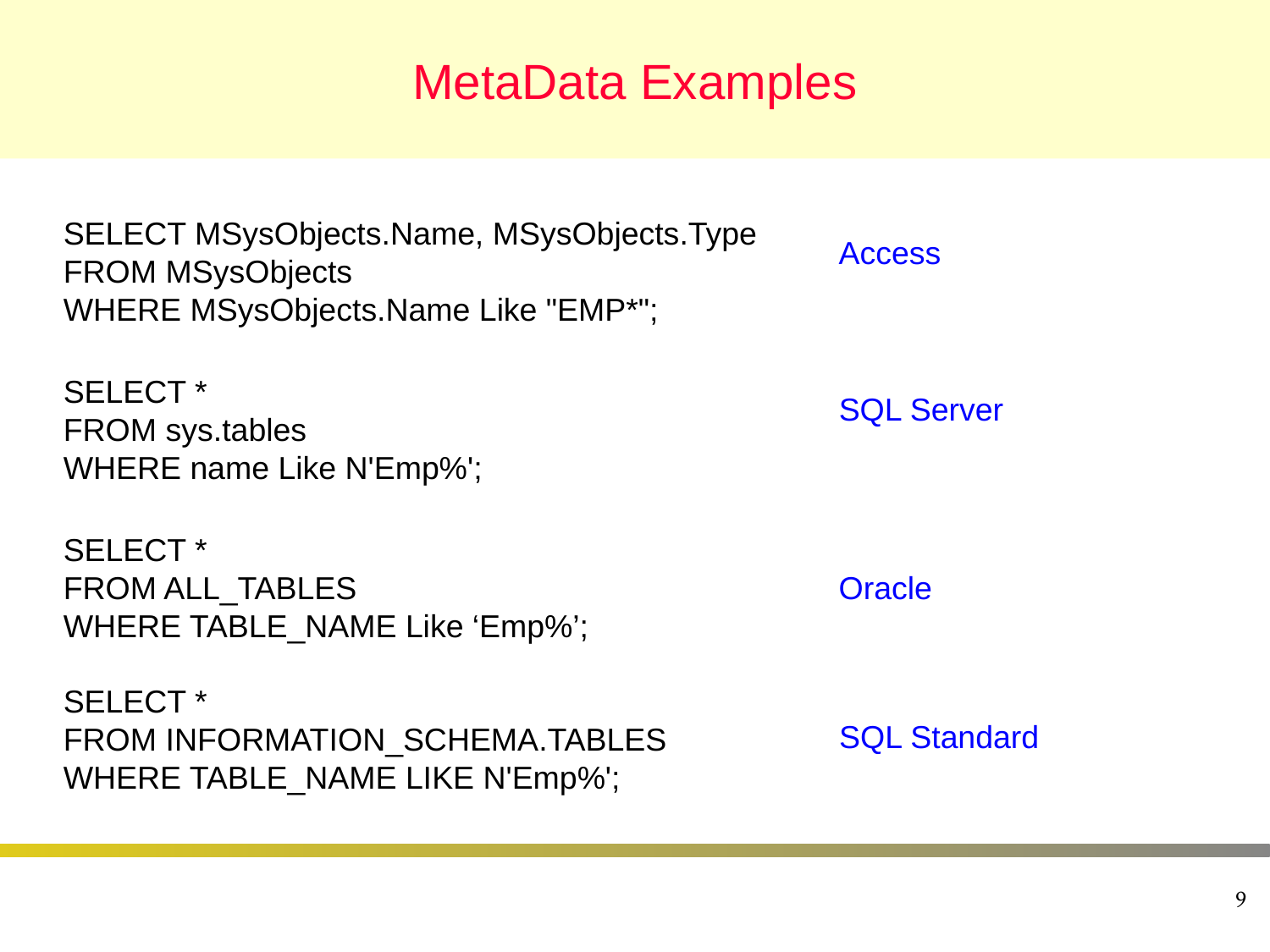

# MetaData Examples
SELECT MSysObjects.Name, MSysObjects.Type
FROM MSysObjects
WHERE MSysObjects.Name Like "EMP*";
Access
SELECT *
FROM sys.tables
WHERE name Like N'Emp%';
SQL Server
SELECT *
FROM ALL_TABLES
WHERE TABLE_NAME Like ‘Emp%’;
Oracle
SELECT *
FROM INFORMATION_SCHEMA.TABLES
WHERE TABLE_NAME LIKE N'Emp%';
SQL Standard
9